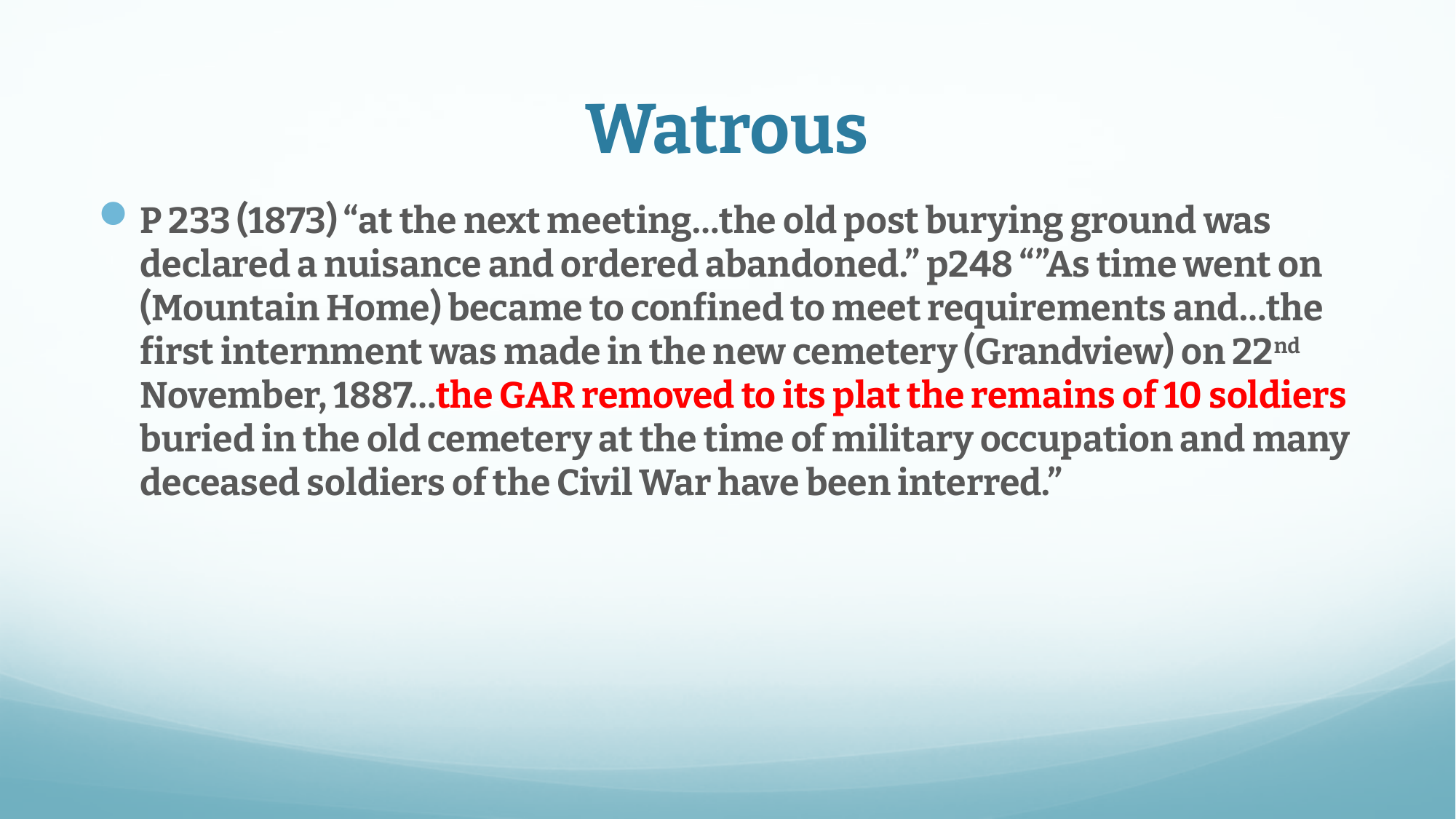

# Watrous
P 233 (1873) “at the next meeting…the old post burying ground was declared a nuisance and ordered abandoned.” p248 “”As time went on (Mountain Home) became to confined to meet requirements and…the first internment was made in the new cemetery (Grandview) on 22nd November, 1887…the GAR removed to its plat the remains of 10 soldiers buried in the old cemetery at the time of military occupation and many deceased soldiers of the Civil War have been interred.”